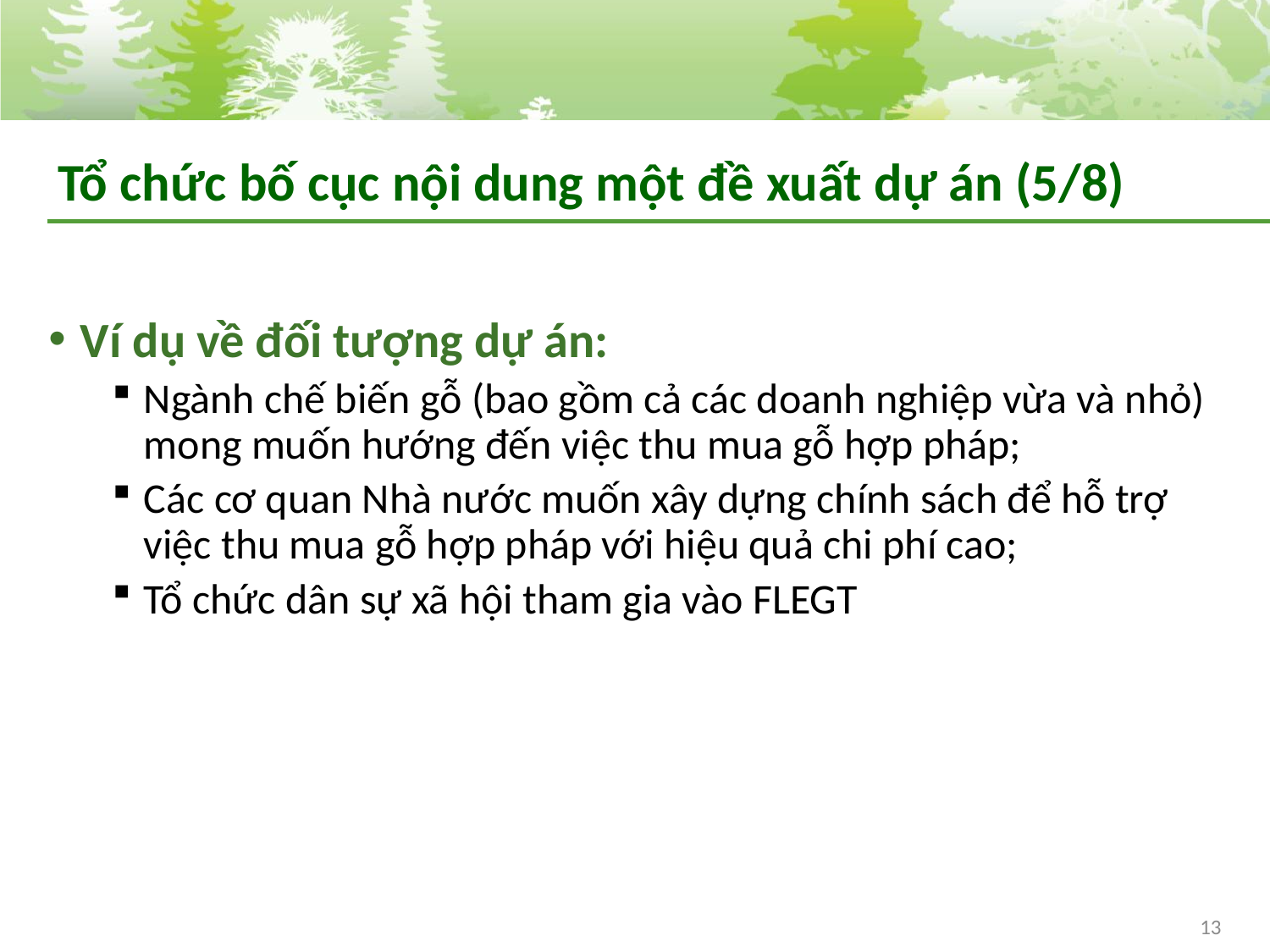

# Tổ chức bố cục nội dung một đề xuất dự án (5/8)
Ví dụ về đối tượng dự án:
Ngành chế biến gỗ (bao gồm cả các doanh nghiệp vừa và nhỏ) mong muốn hướng đến việc thu mua gỗ hợp pháp;
Các cơ quan Nhà nước muốn xây dựng chính sách để hỗ trợ việc thu mua gỗ hợp pháp với hiệu quả chi phí cao;
Tổ chức dân sự xã hội tham gia vào FLEGT
13